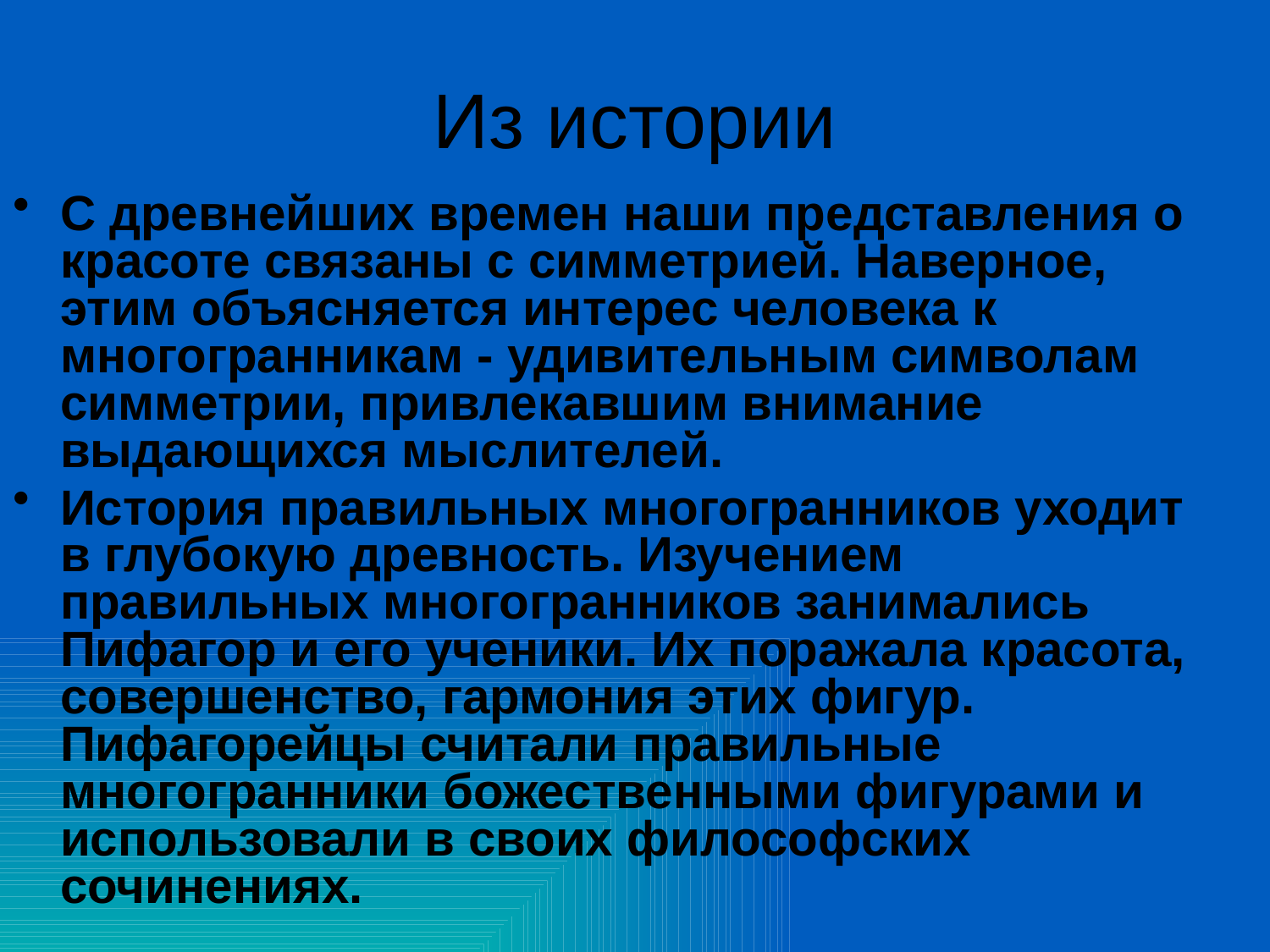

# Из истории
С древнейших времен наши представления о красоте связаны с симметрией. Наверное, этим объясняется интерес человека к многогранникам - удивительным символам симметрии, привлекавшим внимание выдающихся мыслителей.
История правильных многогранников уходит в глубокую древность. Изучением правильных многогранников занимались  Пифагор и его ученики. Их поражала красота, совершенство, гармония этих фигур. Пифагорейцы считали правильные многогранники божественными фигурами и использовали в своих философских сочинениях.